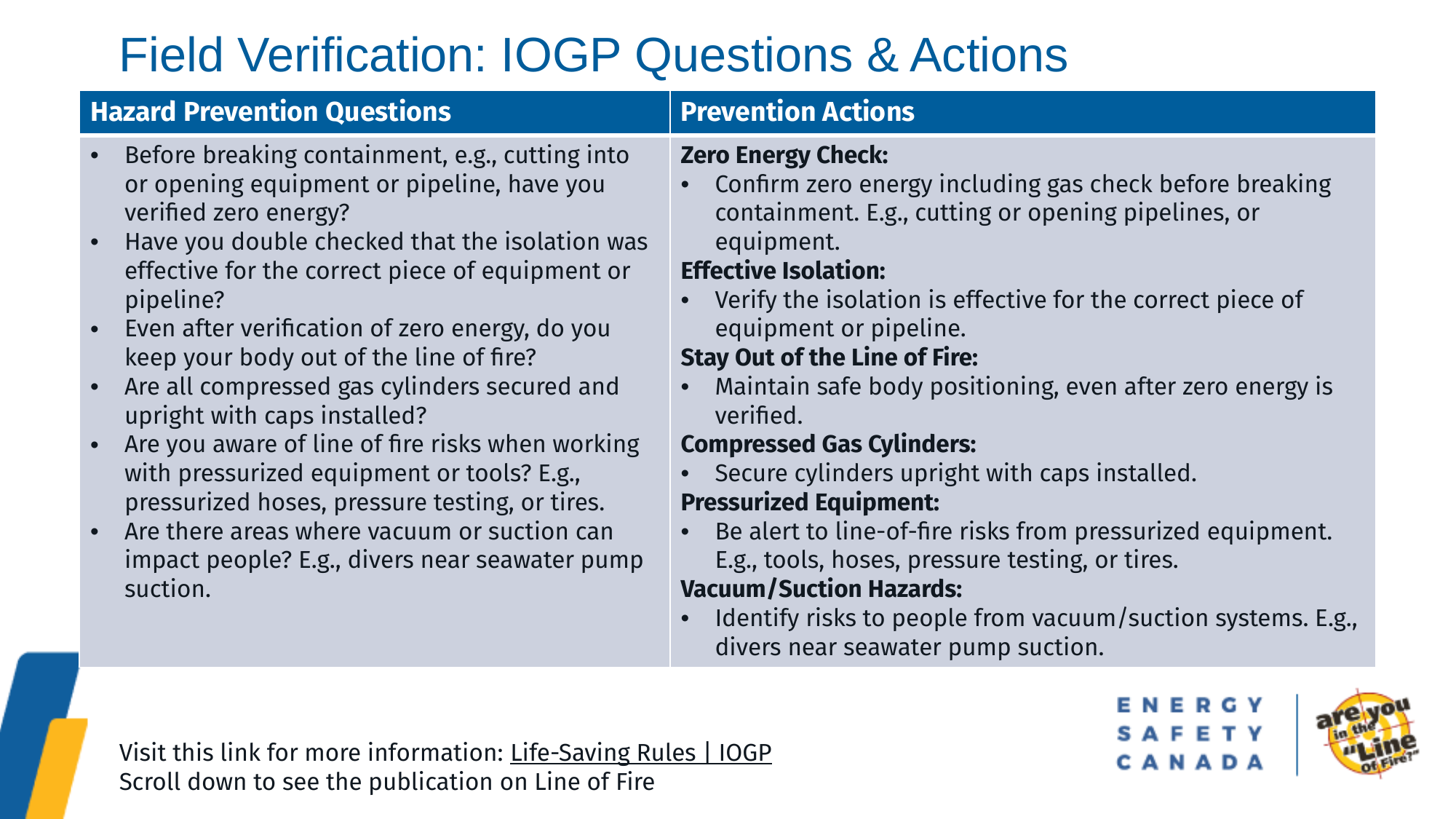

Field Verification: IOGP Questions & Actions
| Hazard Prevention Questions | Prevention Actions |
| --- | --- |
| Before breaking containment, e.g., cutting into or opening equipment or pipeline, have you verified zero energy? Have you double checked that the isolation was effective for the correct piece of equipment or pipeline? Even after verification of zero energy, do you keep your body out of the line of fire? Are all compressed gas cylinders secured and upright with caps installed? Are you aware of line of fire risks when working with pressurized equipment or tools? E.g., pressurized hoses, pressure testing, or tires. Are there areas where vacuum or suction can impact people? E.g., divers near seawater pump suction. | Zero Energy Check: Confirm zero energy including gas check before breaking containment. E.g., cutting or opening pipelines, or equipment. Effective Isolation: Verify the isolation is effective for the correct piece of equipment or pipeline. Stay Out of the Line of Fire: Maintain safe body positioning, even after zero energy is verified. Compressed Gas Cylinders: Secure cylinders upright with caps installed. Pressurized Equipment: Be alert to line-of-fire risks from pressurized equipment. E.g., tools, hoses, pressure testing, or tires. Vacuum/Suction Hazards: Identify risks to people from vacuum/suction systems. E.g., divers near seawater pump suction. |
Visit this link for more information: Life-Saving Rules | IOGP
Scroll down to see the publication on Line of Fire